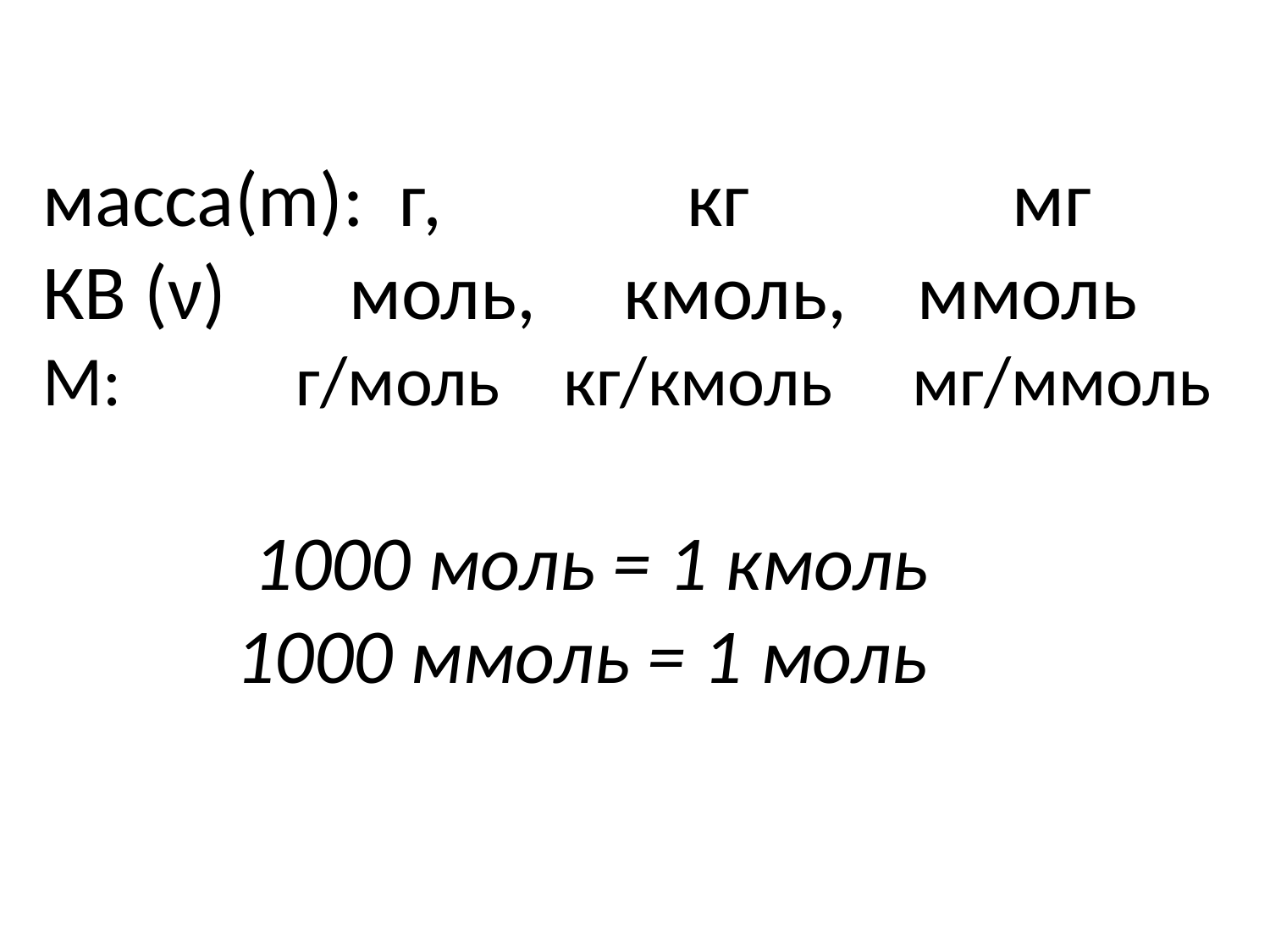

# масса(m):  г,              кг               мг КВ (ν)       моль,     кмоль,    ммоль M:           г/моль    кг/кмоль     мг/ммоль 1000 моль = 1 кмоль 1000 ммоль = 1 моль